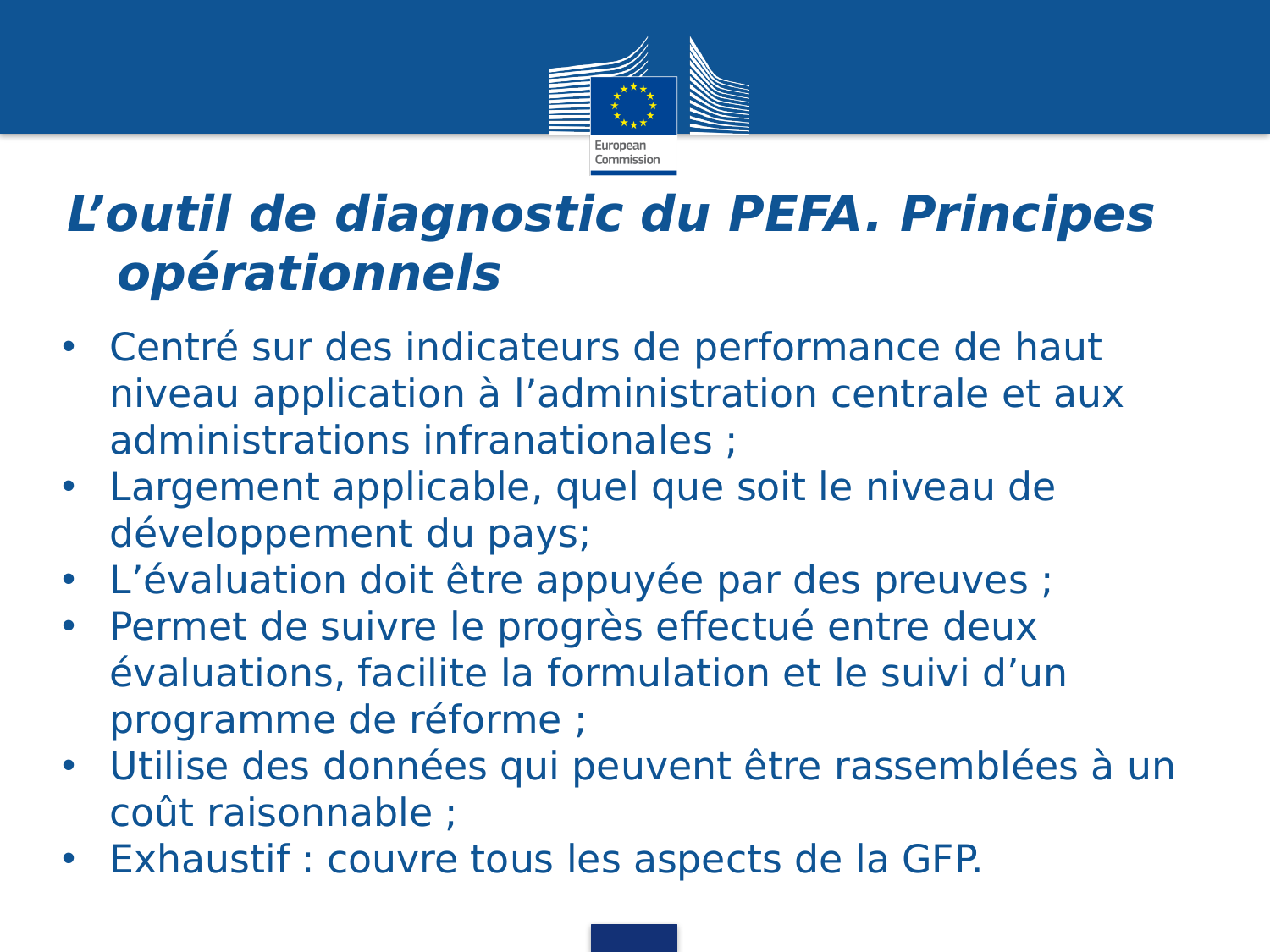

L’outil de diagnostic du PEFA. Principes opérationnels
Centré sur des indicateurs de performance de haut niveau application à l’administration centrale et aux administrations infranationales ;
Largement applicable, quel que soit le niveau de développement du pays;
L’évaluation doit être appuyée par des preuves ;
Permet de suivre le progrès effectué entre deux évaluations, facilite la formulation et le suivi d’un programme de réforme ;
Utilise des données qui peuvent être rassemblées à un coût raisonnable ;
Exhaustif : couvre tous les aspects de la GFP.

22